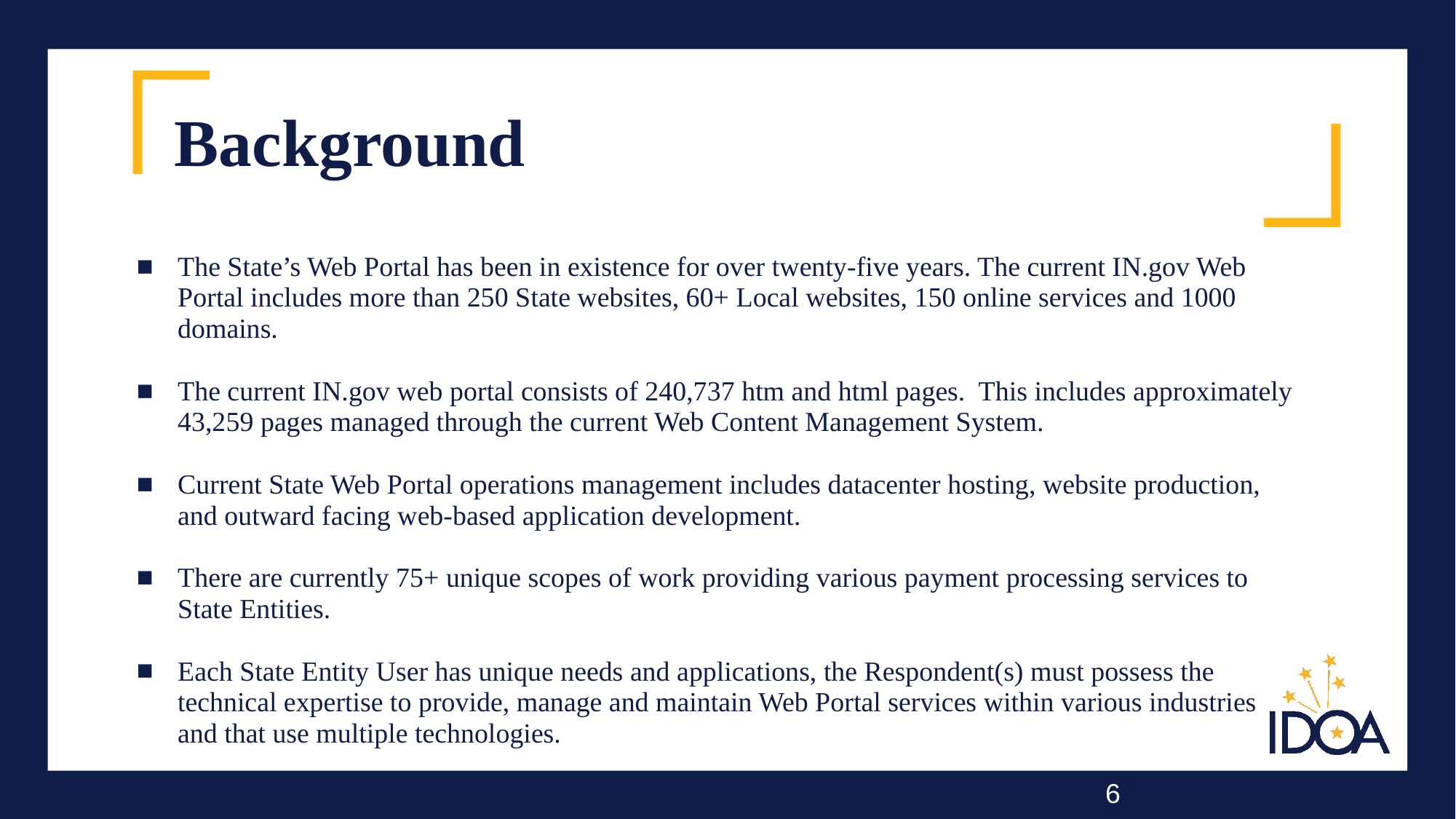

# Background

The State’s Web Portal has been in existence for over twenty-five years. The current IN.gov Web Portal includes more than 250 State websites, 60+ Local websites, 150 online services and 1000 domains.

The current IN.gov web portal consists of 240,737 htm and html pages.  This includes approximately 43,259 pages managed through the current Web Content Management System.

Current State Web Portal operations management includes datacenter hosting, website production, and outward facing web-based application development.

There are currently 75+ unique scopes of work providing various payment processing services to State Entities.

Each State Entity User has unique needs and applications, the Respondent(s) must possess the technical expertise to provide, manage and maintain Web Portal services within various industries and that use multiple technologies.
6